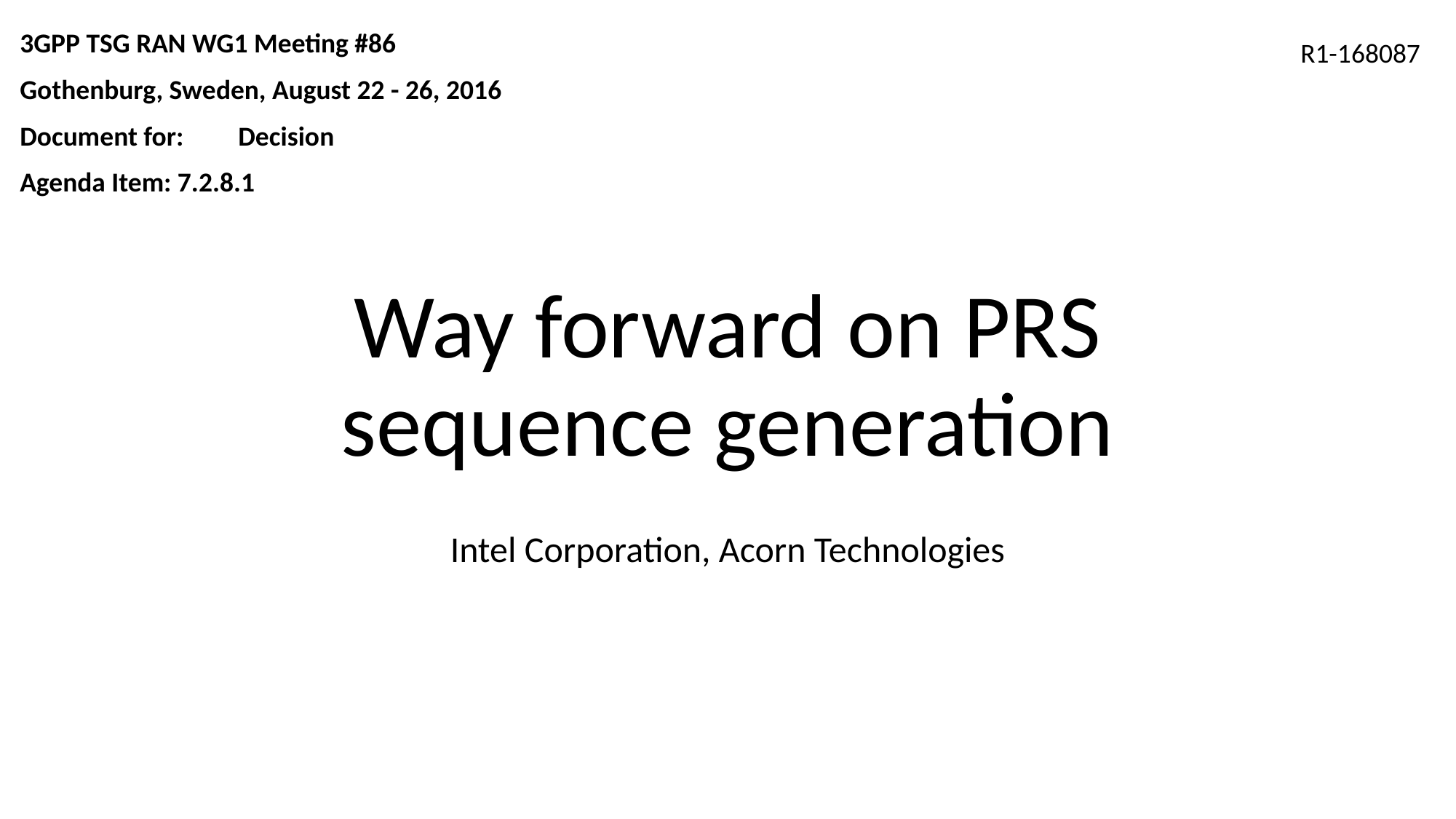

3GPP TSG RAN WG1 Meeting #86
Gothenburg, Sweden, August 22 - 26, 2016
Document for:	Decision
Agenda Item: 7.2.8.1
R1-168087
# Way forward on PRS sequence generation
Intel Corporation, Acorn Technologies